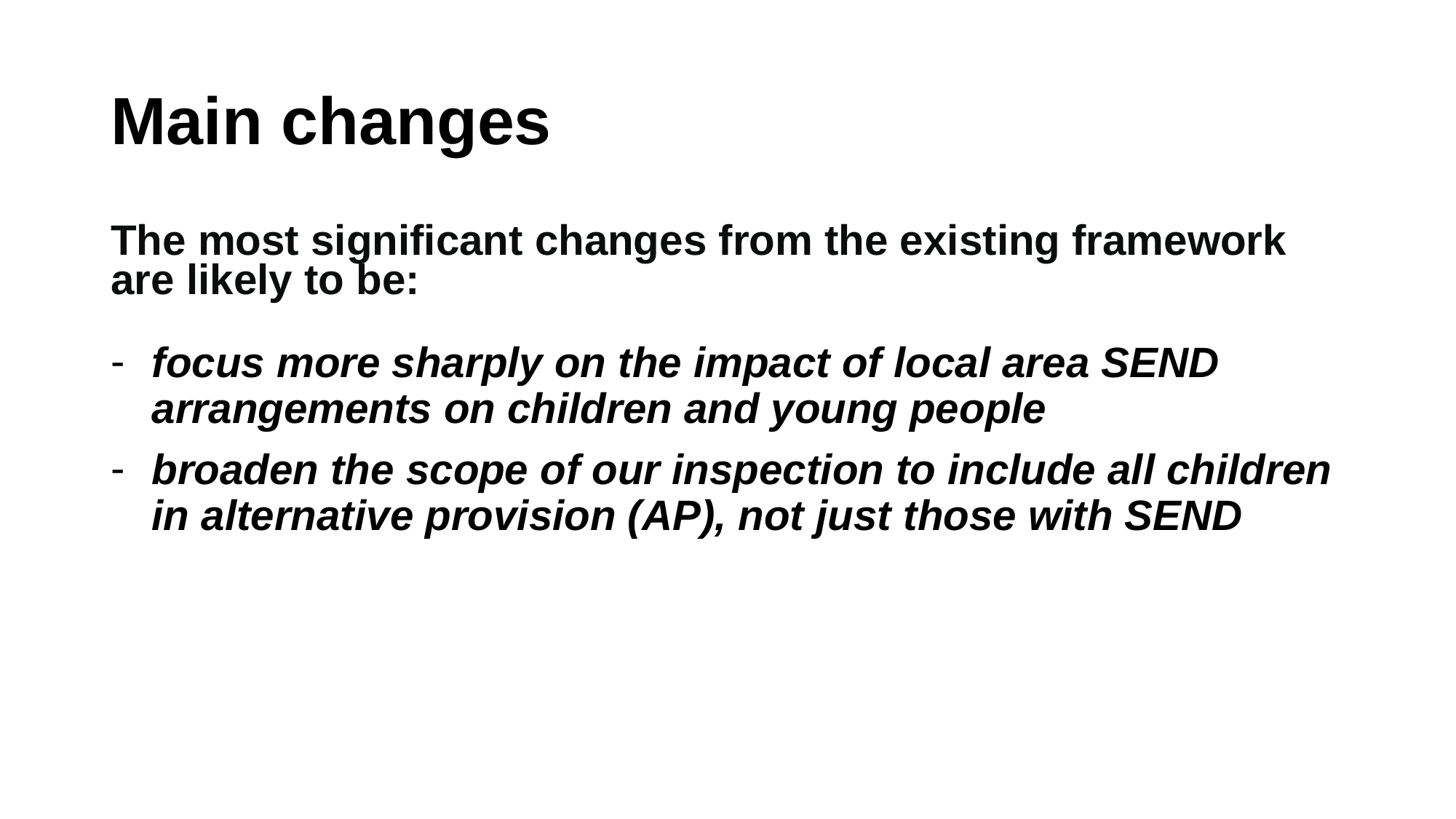

# Main changes
The most significant changes from the existing framework are likely to be:
focus more sharply on the impact of local area SEND arrangements on children and young people
broaden the scope of our inspection to include all children in alternative provision (AP), not just those with SEND